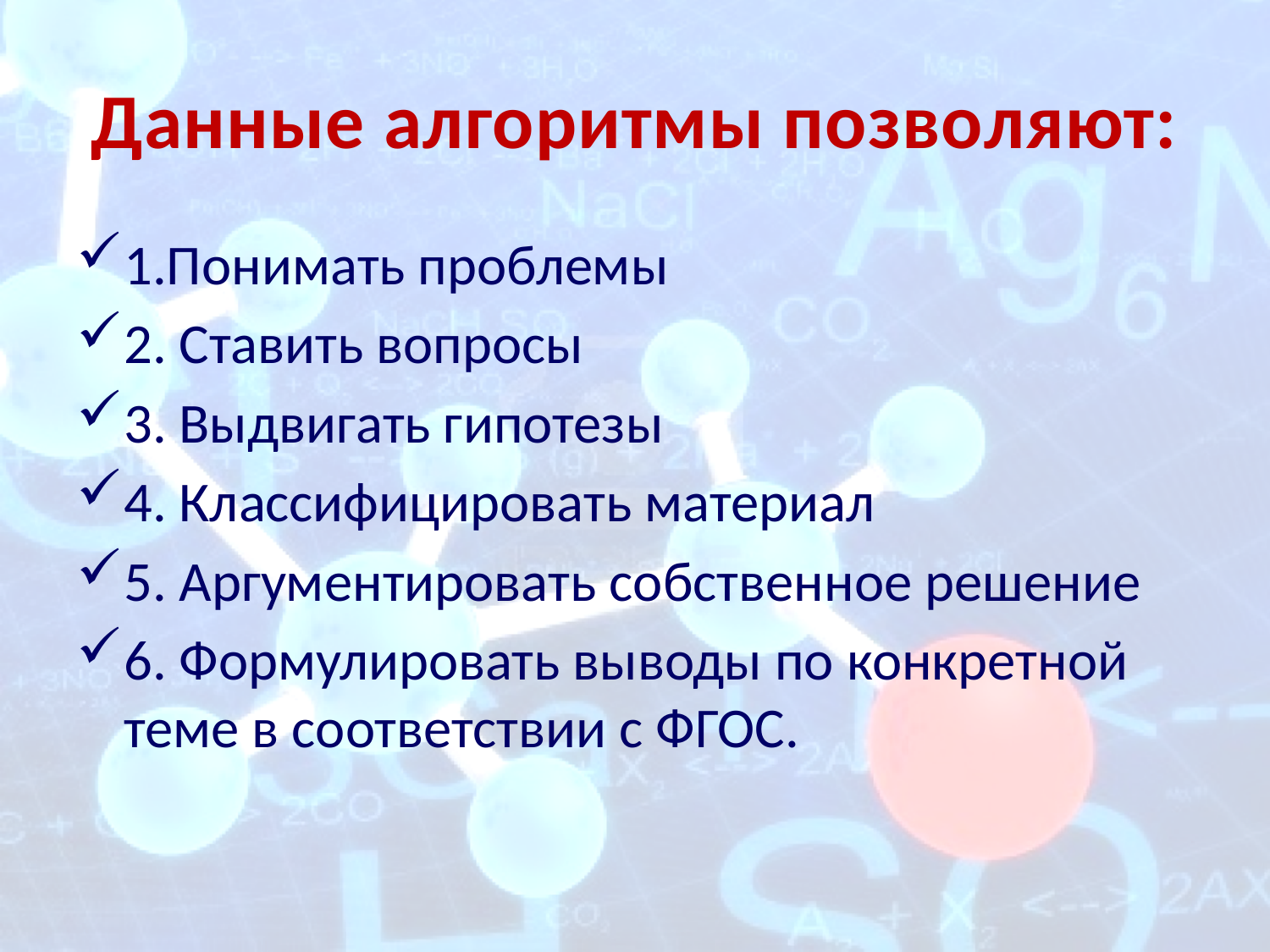

# Данные алгоритмы позволяют:
1.Понимать проблемы
2. Ставить вопросы
3. Выдвигать гипотезы
4. Классифицировать материал
5. Аргументировать собственное решение
6. Формулировать выводы по конкретной теме в соответствии с ФГОС.